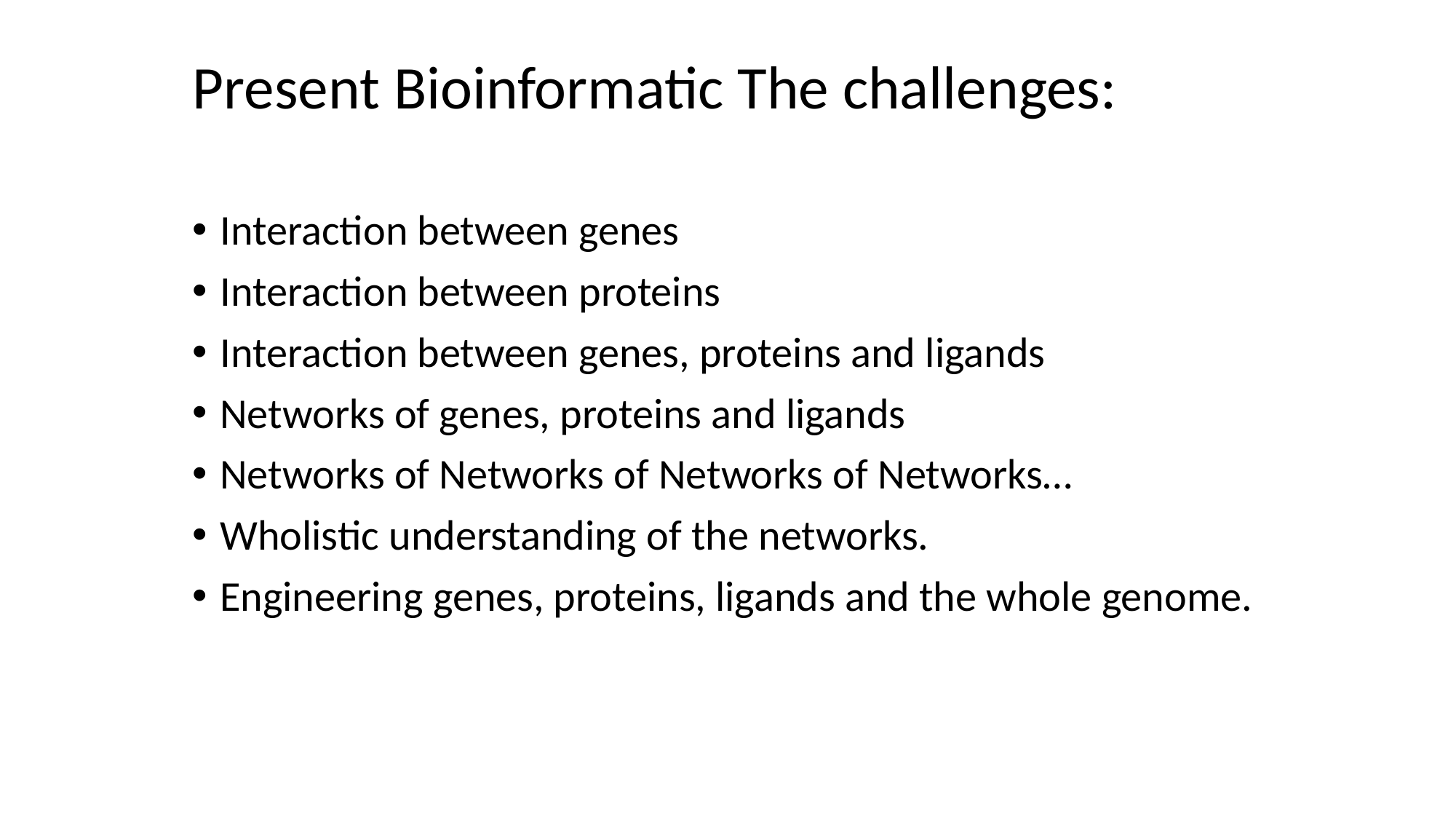

# Present Bioinformatic The challenges:
Interaction between genes
Interaction between proteins
Interaction between genes, proteins and ligands
Networks of genes, proteins and ligands
Networks of Networks of Networks of Networks…
Wholistic understanding of the networks.
Engineering genes, proteins, ligands and the whole genome.